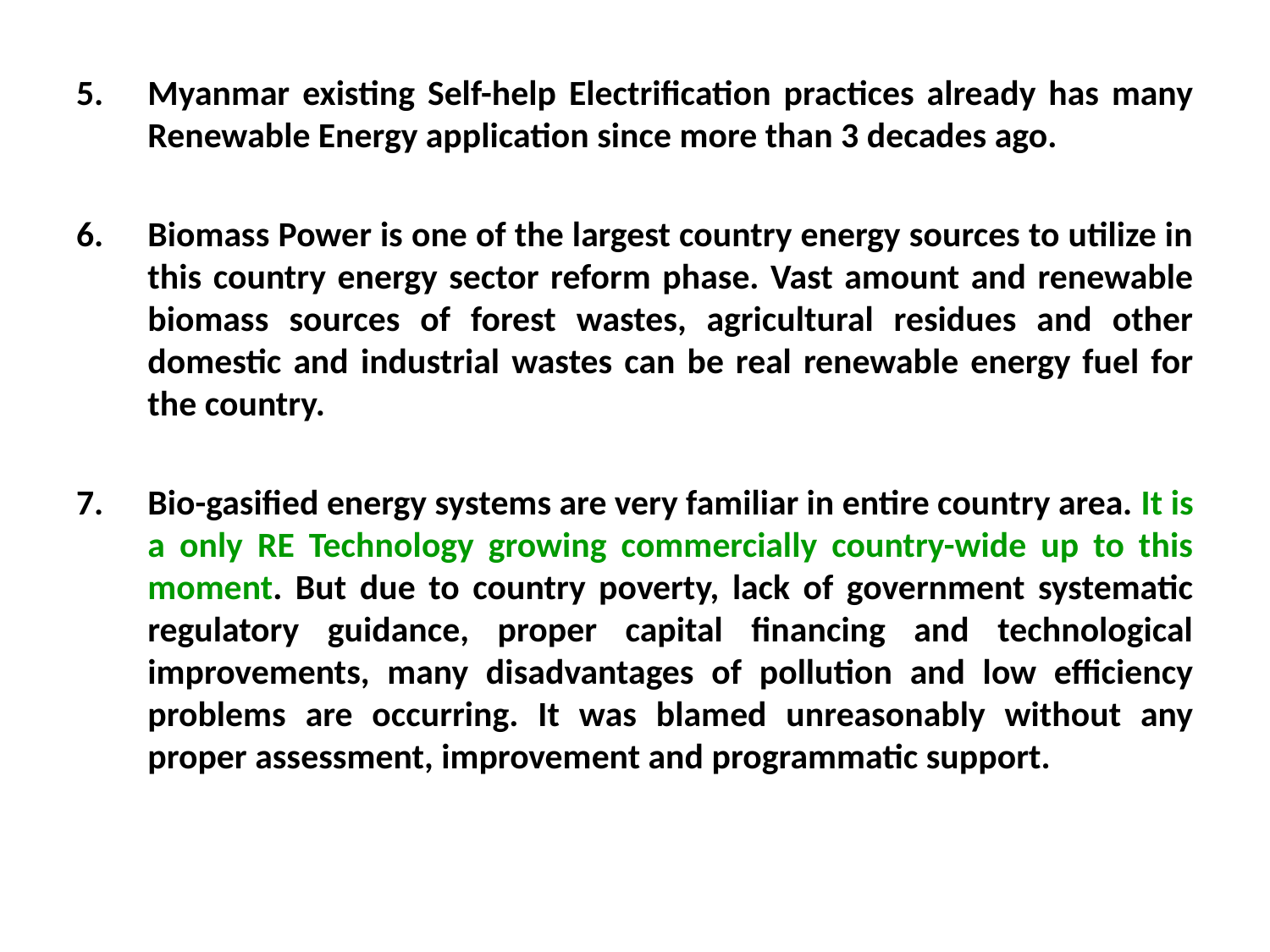

Myanmar existing Self-help Electrification practices already has many Renewable Energy application since more than 3 decades ago.

Biomass Power is one of the largest country energy sources to utilize in this country energy sector reform phase. Vast amount and renewable biomass sources of forest wastes, agricultural residues and other domestic and industrial wastes can be real renewable energy fuel for the country.

Bio-gasified energy systems are very familiar in entire country area. It is a only RE Technology growing commercially country-wide up to this moment. But due to country poverty, lack of government systematic regulatory guidance, proper capital financing and technological improvements, many disadvantages of pollution and low efficiency problems are occurring. It was blamed unreasonably without any proper assessment, improvement and programmatic support.